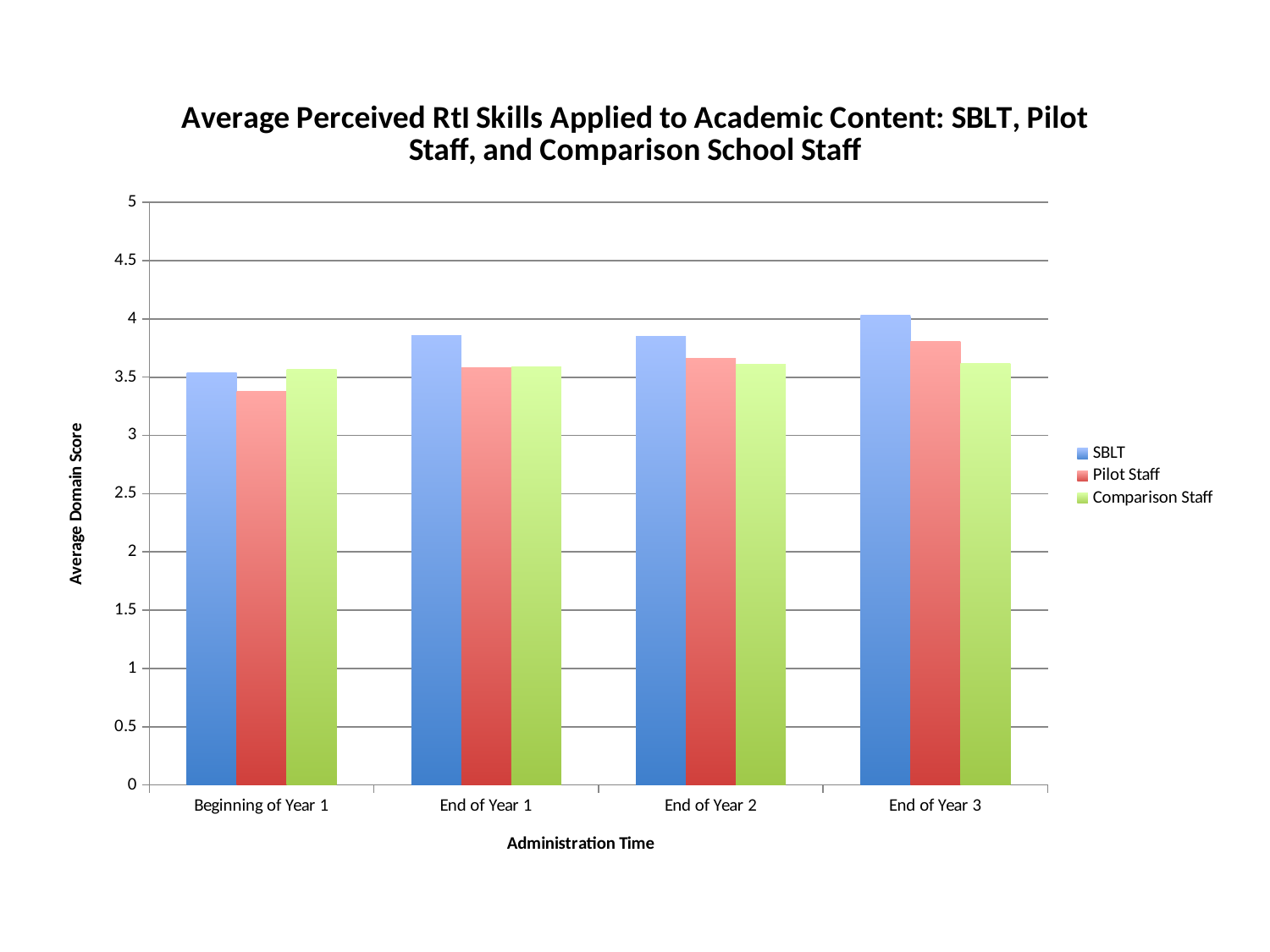

### Chart: Average Perceived RtI Skills Applied to Academic Content: SBLT, Pilot Staff, and Comparison School Staff

| Category | SBLT | Pilot Staff | Comparison Staff |
|---|---|---|---|
| Beginning of Year 1 | 3.54 | 3.38 | 3.57 |
| End of Year 1 | 3.86 | 3.58 | 3.59 |
| End of Year 2 | 3.85 | 3.66 | 3.61 |
| End of Year 3 | 4.03 | 3.81 | 3.62 |